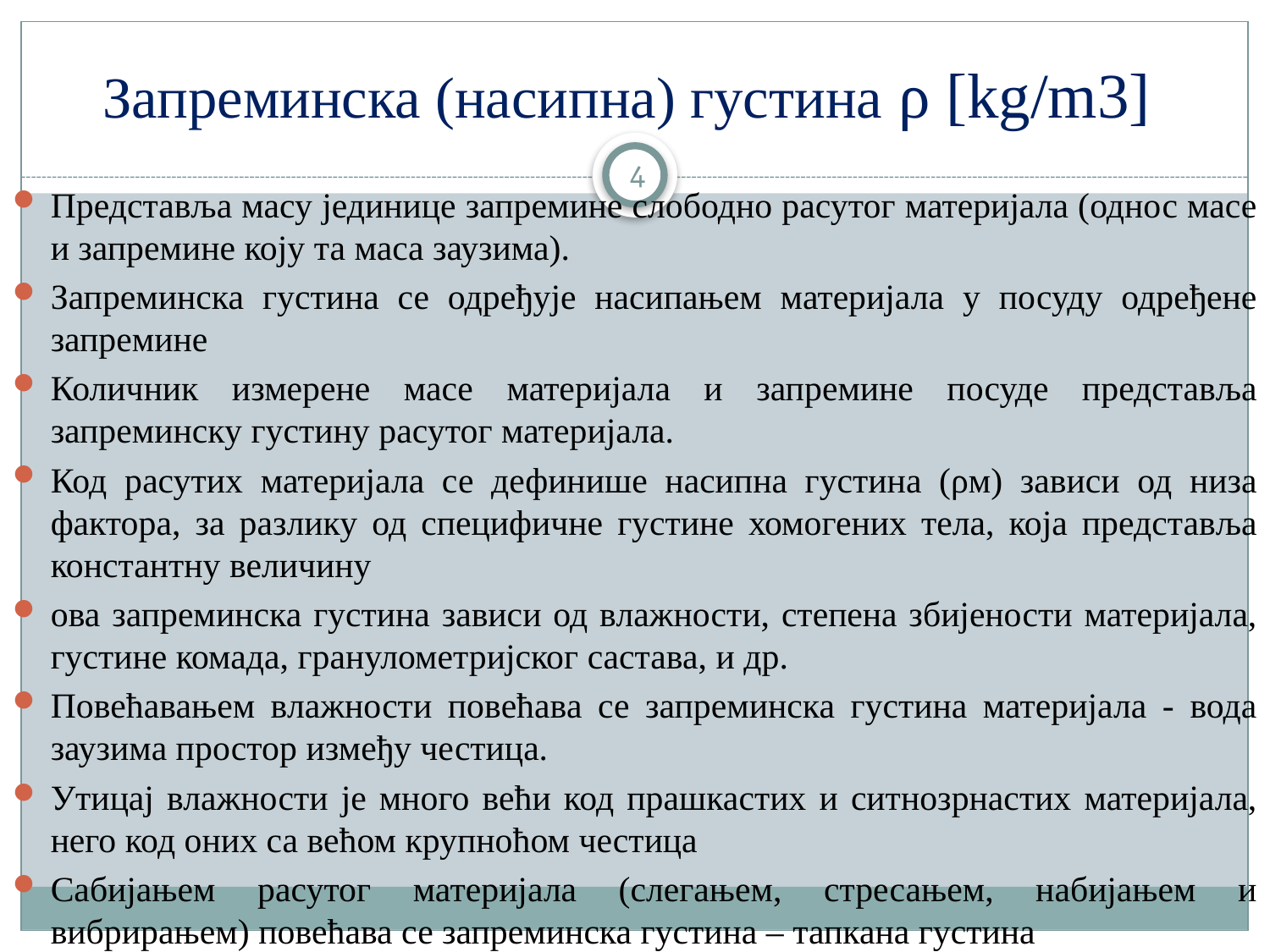

# Запреминска (насипна) густина ρ [kg/m3]
4
Представља масу јединице запремине слободно расутог материјала (однос масе и запремине коју та маса заузима).
Запреминска густина се одређује насипањем материјала у посуду одређене запремине
Количник измерене масе материјала и запремине посуде представља запреминску густину расутог материјала.
Код расутих материјала се дефинише насипна густина (ρм) зависи од низа фактора, за разлику од специфичне густине хомогених тела, која представља константну величину
ова запреминска густина зависи од влажности, степена збијености материјала, густине комада, гранулометријског састава, и др.
Повећавањем влажности повећава се запреминска густина материјала - вода заузима простор између честица.
Утицај влажности је много већи код прашкастих и ситнозрнастих материјала, него код оних са већом крупноћом честица
Сабијањем расутог материјала (слегањем, стресањем, набијањем и вибрирањем) повећава се запреминска густина – тапкана густина